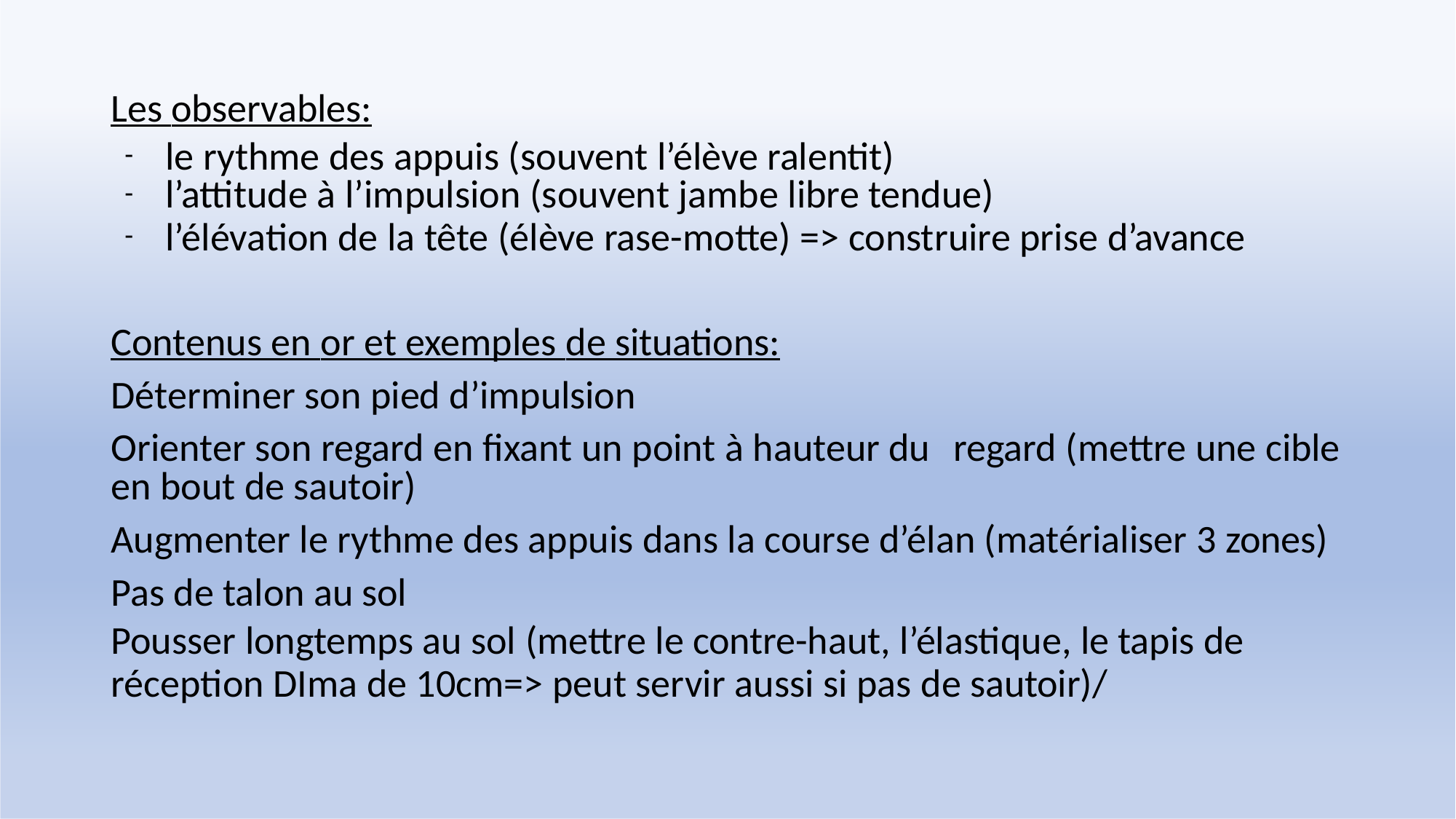

Les observables:
le rythme des appuis (souvent l’élève ralentit)
l’attitude à l’impulsion (souvent jambe libre tendue)
l’élévation de la tête (élève rase-motte) => construire prise d’avance

Contenus en or et exemples de situations:
Déterminer son pied d’impulsion
Orienter son regard en fixant un point à hauteur du	regard (mettre une cible en bout de sautoir)
Augmenter le rythme des appuis dans la course d’élan (matérialiser 3 zones)
Pas de talon au sol
Pousser longtemps au sol (mettre le contre-haut, l’élastique, le tapis de
réception DIma de 10cm=> peut servir aussi si pas de sautoir)/